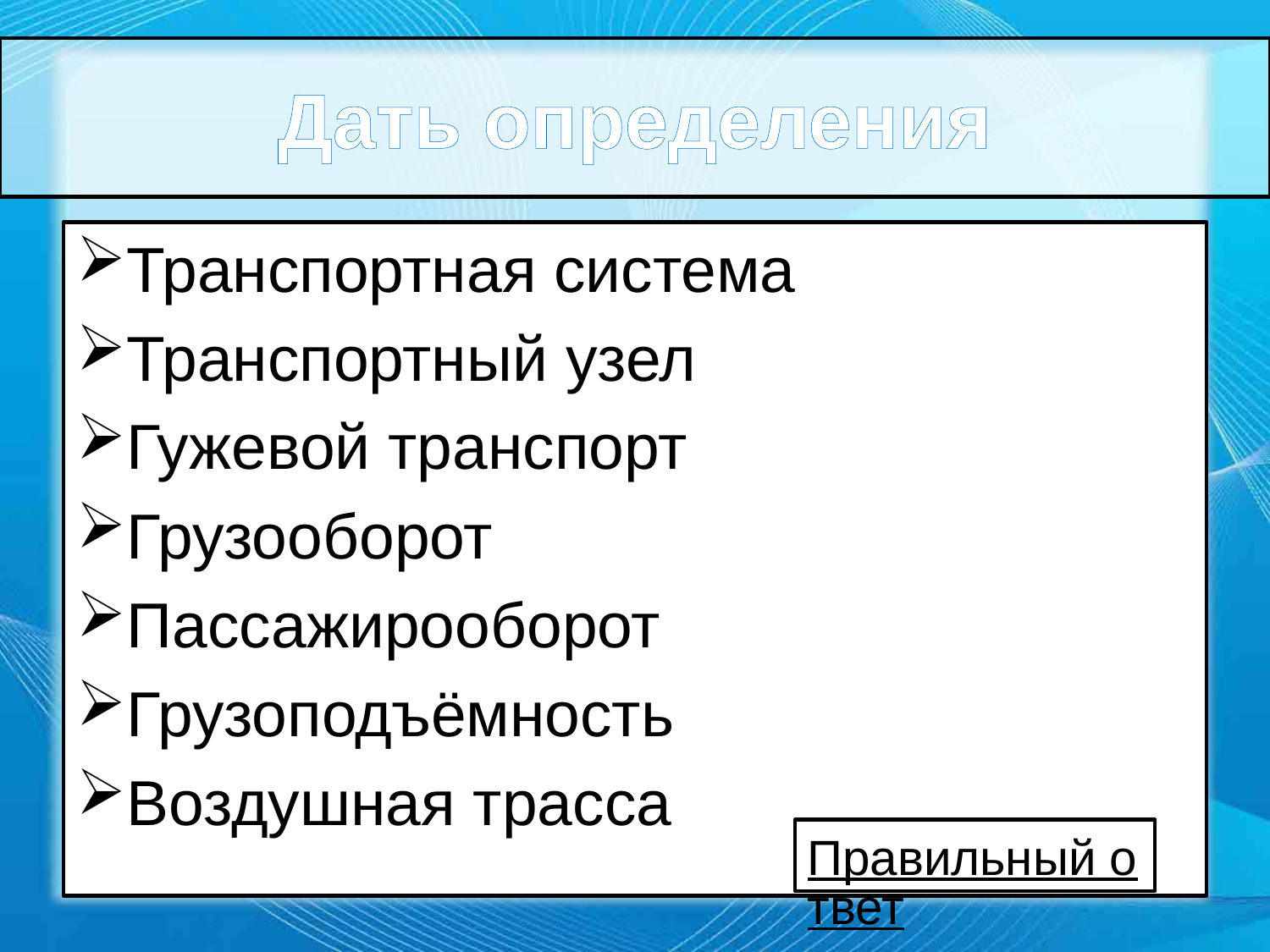

# Дать определения
Транспортная система
Транспортный узел
Гужевой транспорт
Грузооборот
Пассажирооборот
Грузоподъёмность
Воздушная трасса
Правильный ответ